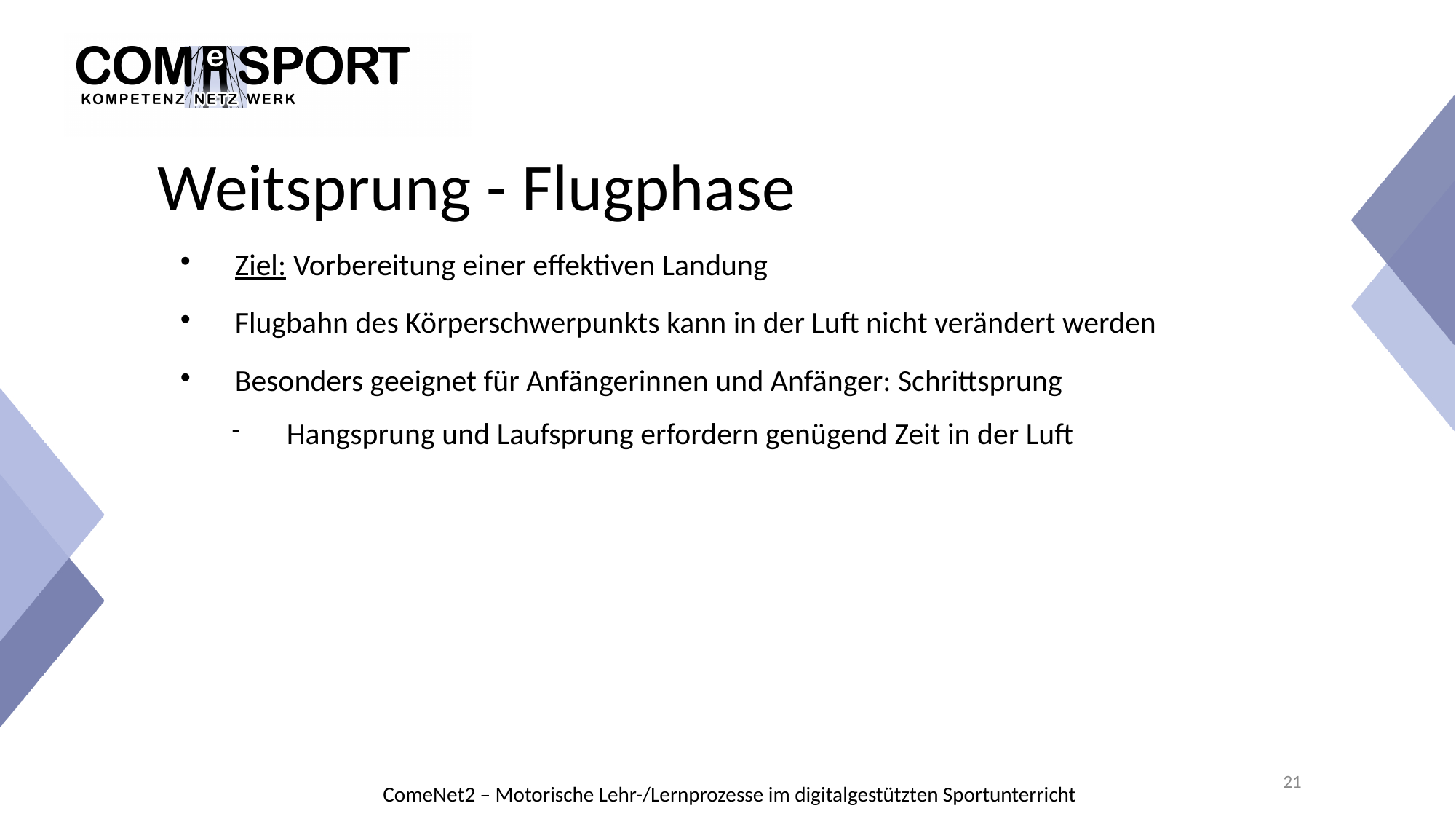

# Weitsprung - Flugphase
Ziel: Vorbereitung einer effektiven Landung
Flugbahn des Körperschwerpunkts kann in der Luft nicht verändert werden
Besonders geeignet für Anfängerinnen und Anfänger: Schrittsprung
Hangsprung und Laufsprung erfordern genügend Zeit in der Luft
21
ComeNet2 – Motorische Lehr-/Lernprozesse im digitalgestützten Sportunterricht